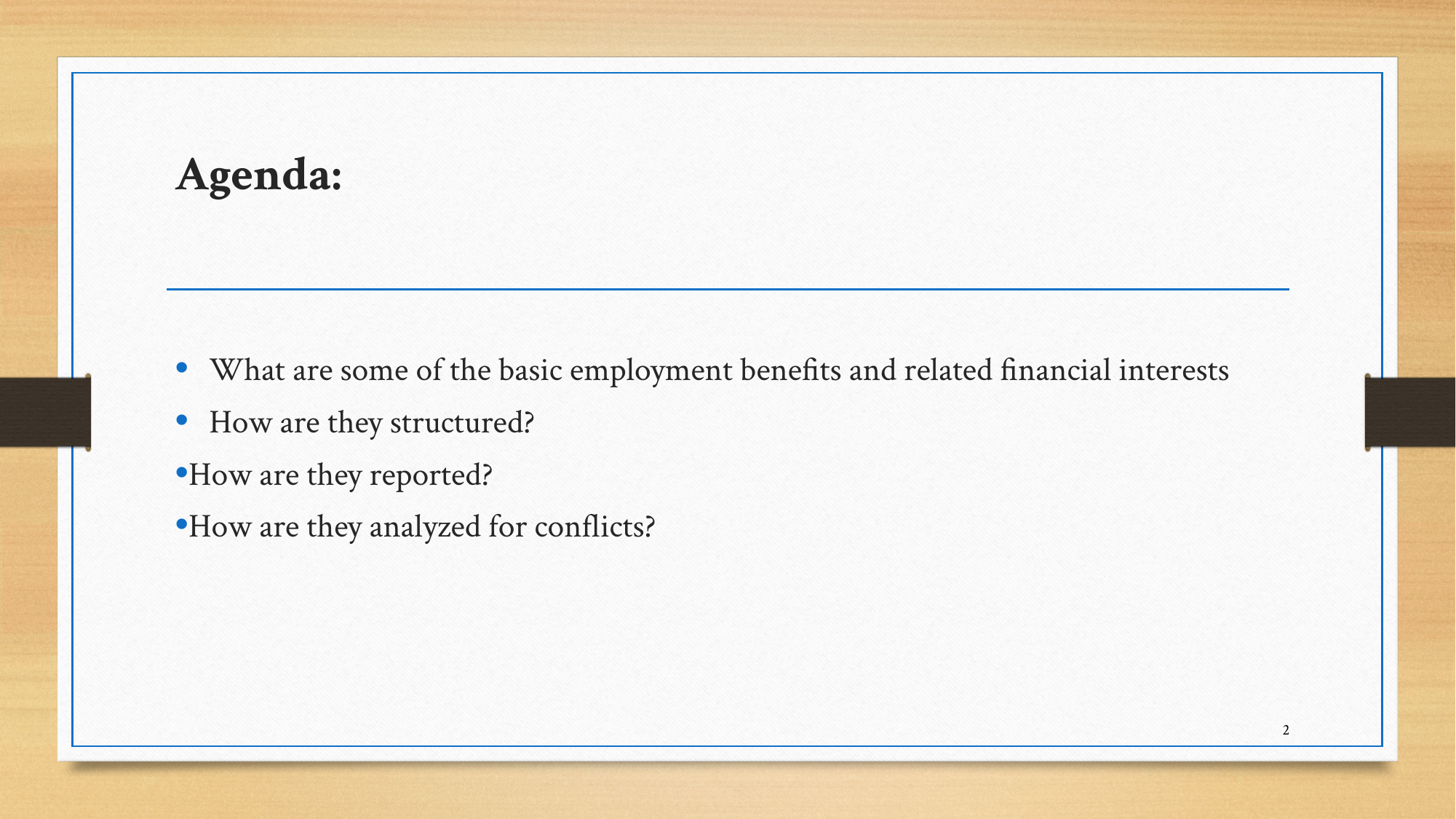

# Agenda:

What are some of the basic employment benefits and related financial interests
How are they structured?
How are they reported?
How are they analyzed for conflicts?

2